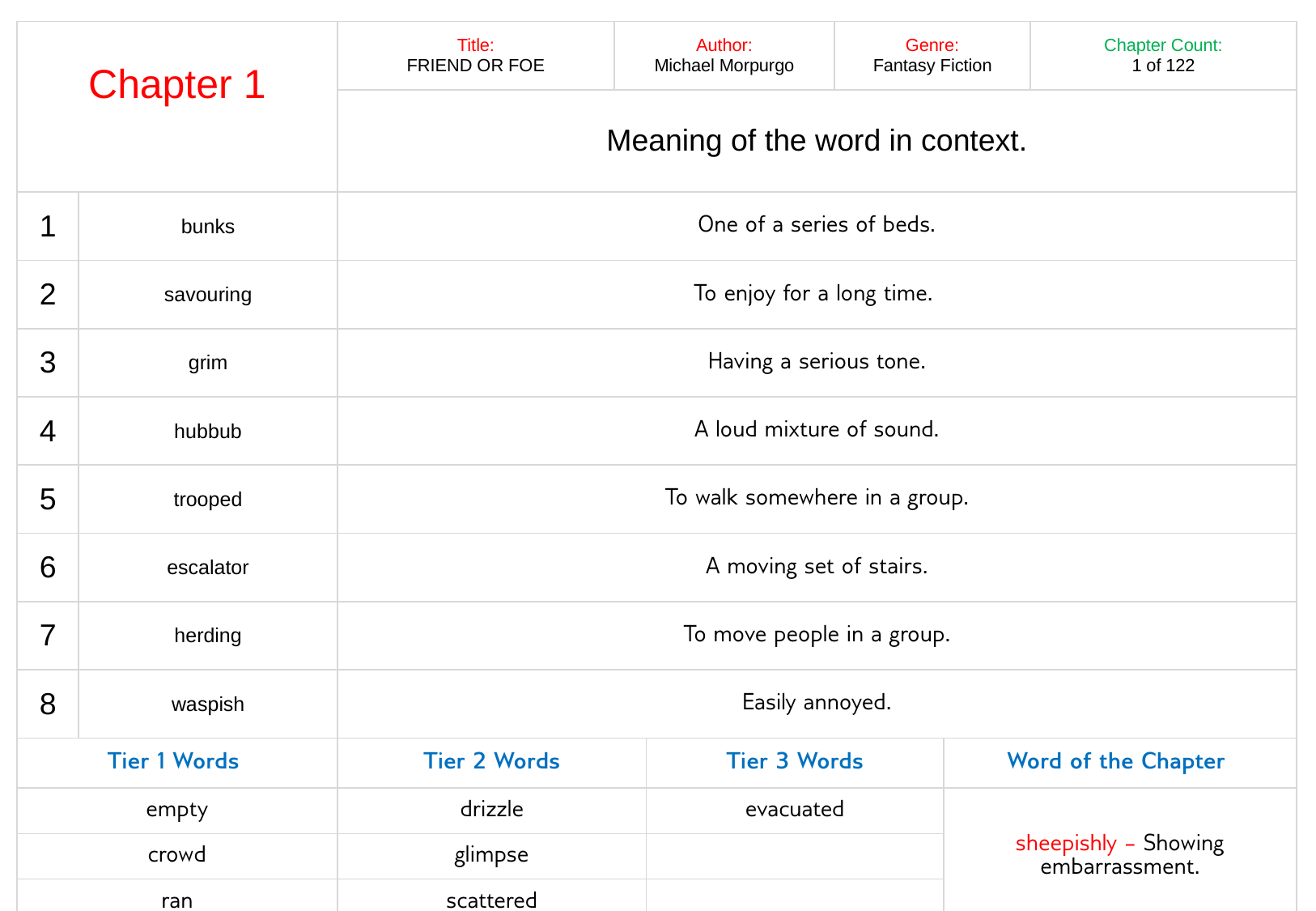

| Chapter 1 |  | Title: FRIEND OR FOE | Author: Michael Morpurgo |  | Genre: Fantasy Fiction |  | Chapter Count: 1 of 122 |
| --- | --- | --- | --- | --- | --- | --- | --- |
|  |  | Meaning of the word in context. |  |  |  |  |  |
| 1 | bunks | One of a series of beds. |  |  |  |  |  |
| 2 | savouring | To enjoy for a long time. |  |  |  |  |  |
| 3 | grim | Having a serious tone. |  |  |  |  |  |
| 4 | hubbub | A loud mixture of sound. |  |  |  |  |  |
| 5 | trooped | To walk somewhere in a group. |  |  |  |  |  |
| 6 | escalator | A moving set of stairs. |  |  |  |  |  |
| 7 | herding | To move people in a group. |  |  |  |  |  |
| 8 | waspish | Easily annoyed. |  |  |  |  |  |
| Tier 1 Words |  | Tier 2 Words |  | Tier 3 Words |  | Word of the Chapter |  |
| empty |  | drizzle |  | evacuated |  | sheepishly – Showing embarrassment. |  |
| crowd |  | glimpse |  |  |  |  |  |
| ran |  | scattered |  |  |  |  |  |